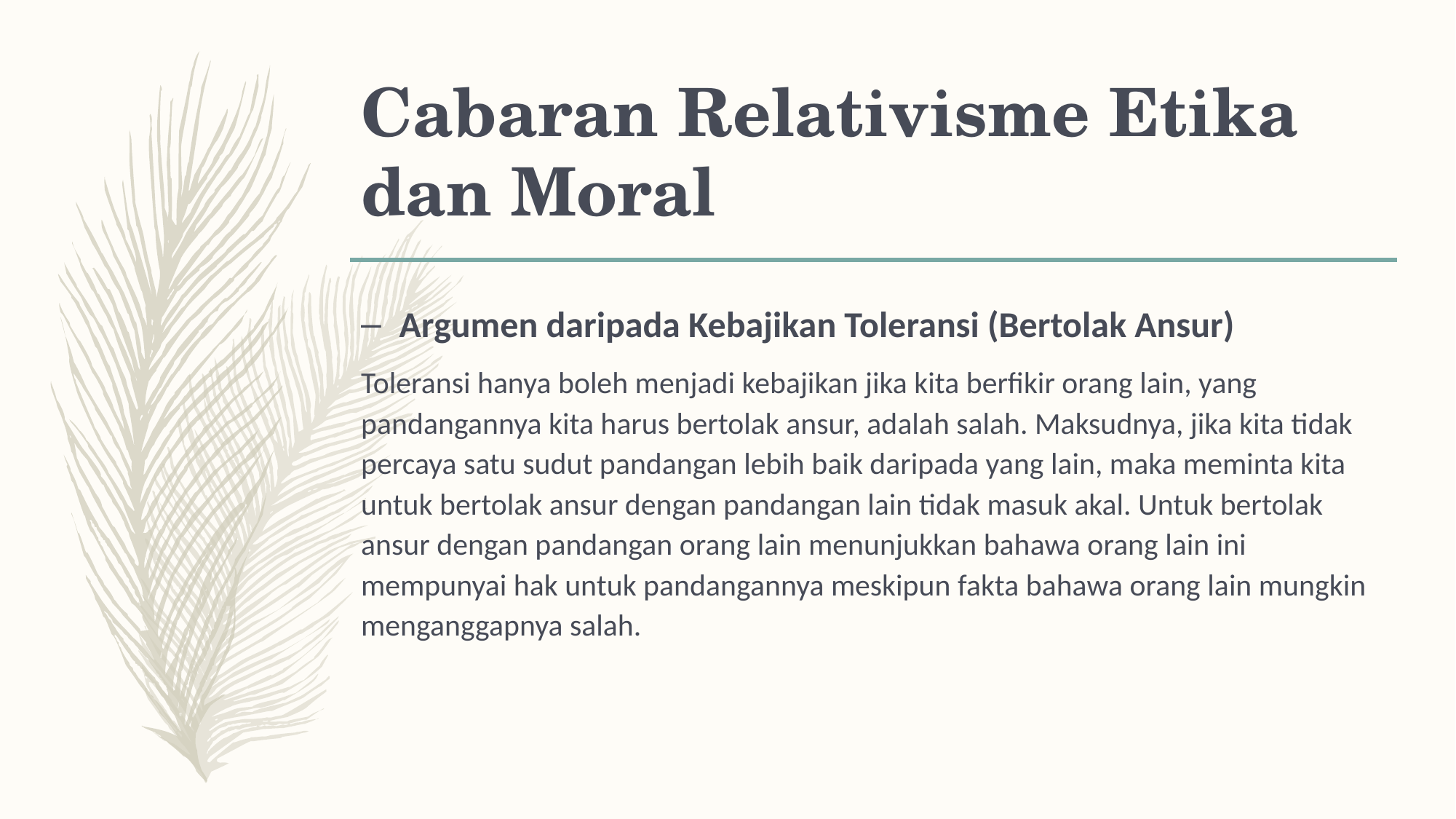

# Cabaran Relativisme Etika dan Moral
Argumen daripada Kebajikan Toleransi (Bertolak Ansur)
Toleransi hanya boleh menjadi kebajikan jika kita berfikir orang lain, yang pandangannya kita harus bertolak ansur, adalah salah. Maksudnya, jika kita tidak percaya satu sudut pandangan lebih baik daripada yang lain, maka meminta kita untuk bertolak ansur dengan pandangan lain tidak masuk akal. Untuk bertolak ansur dengan pandangan orang lain menunjukkan bahawa orang lain ini mempunyai hak untuk pandangannya meskipun fakta bahawa orang lain mungkin menganggapnya salah.